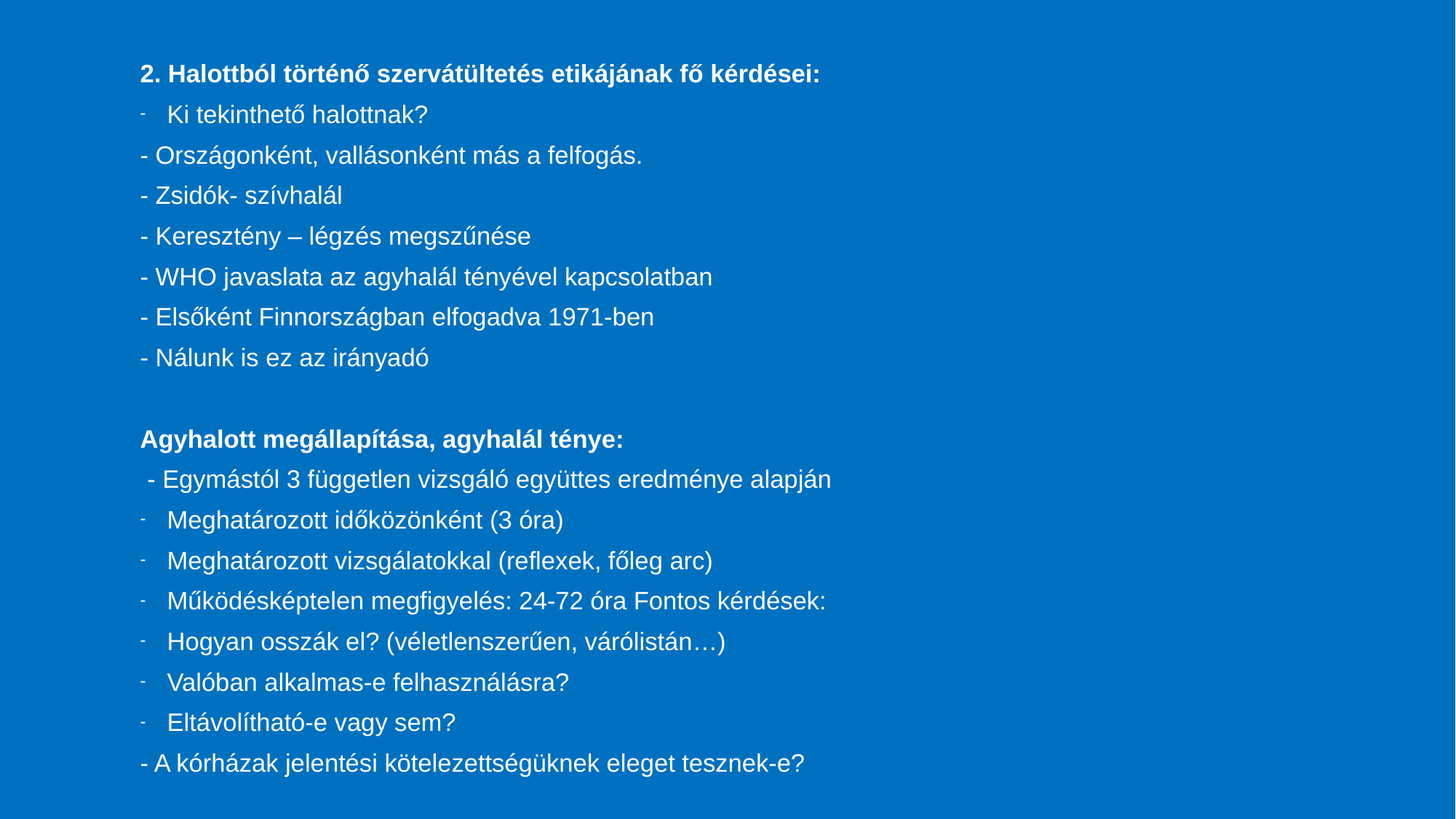

2. Halottból történő szervátültetés etikájának fő kérdései:
Ki tekinthető halottnak?
- Országonként, vallásonként más a felfogás.
- Zsidók- szívhalál
- Keresztény – légzés megszűnése
- WHO javaslata az agyhalál tényével kapcsolatban
- Elsőként Finnországban elfogadva 1971-ben
- Nálunk is ez az irányadó

Agyhalott megállapítása, agyhalál ténye:
 - Egymástól 3 független vizsgáló együttes eredménye alapján
Meghatározott időközönként (3 óra)
Meghatározott vizsgálatokkal (reflexek, főleg arc)
Működésképtelen megfigyelés: 24-72 óra Fontos kérdések:
Hogyan osszák el? (véletlenszerűen, várólistán…)
Valóban alkalmas-e felhasználásra?
Eltávolítható-e vagy sem?
- A kórházak jelentési kötelezettségüknek eleget tesznek-e?